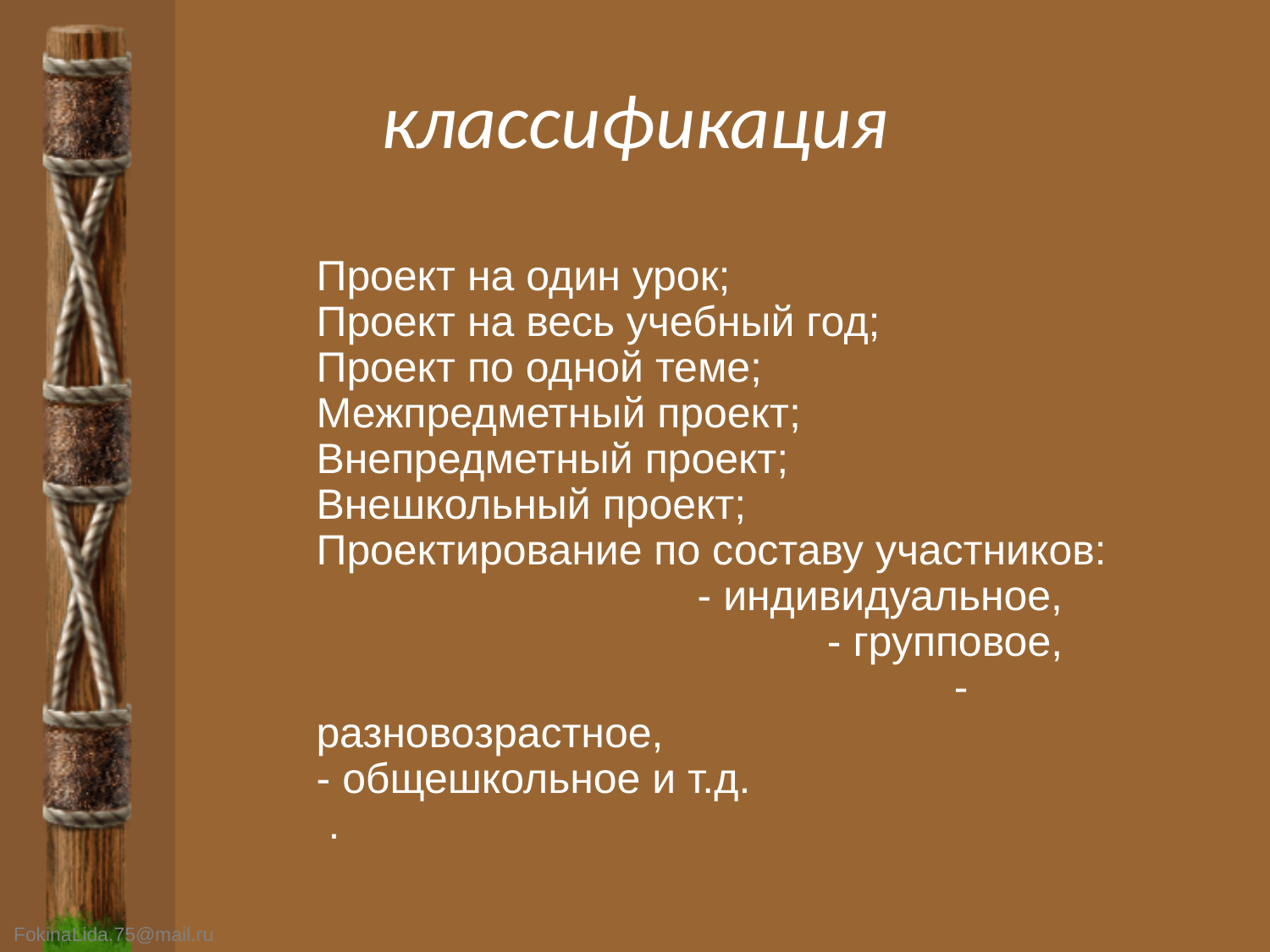

# классификация
Проект на один урок;
Проект на весь учебный год;
Проект по одной теме;
Межпредметный проект;
Внепредметный проект;
Внешкольный проект;
Проектирование по составу участников: 				- индивидуальное, 					           - групповое, 						           - разновозрастное, 				           - общешкольное и т.д.
 .